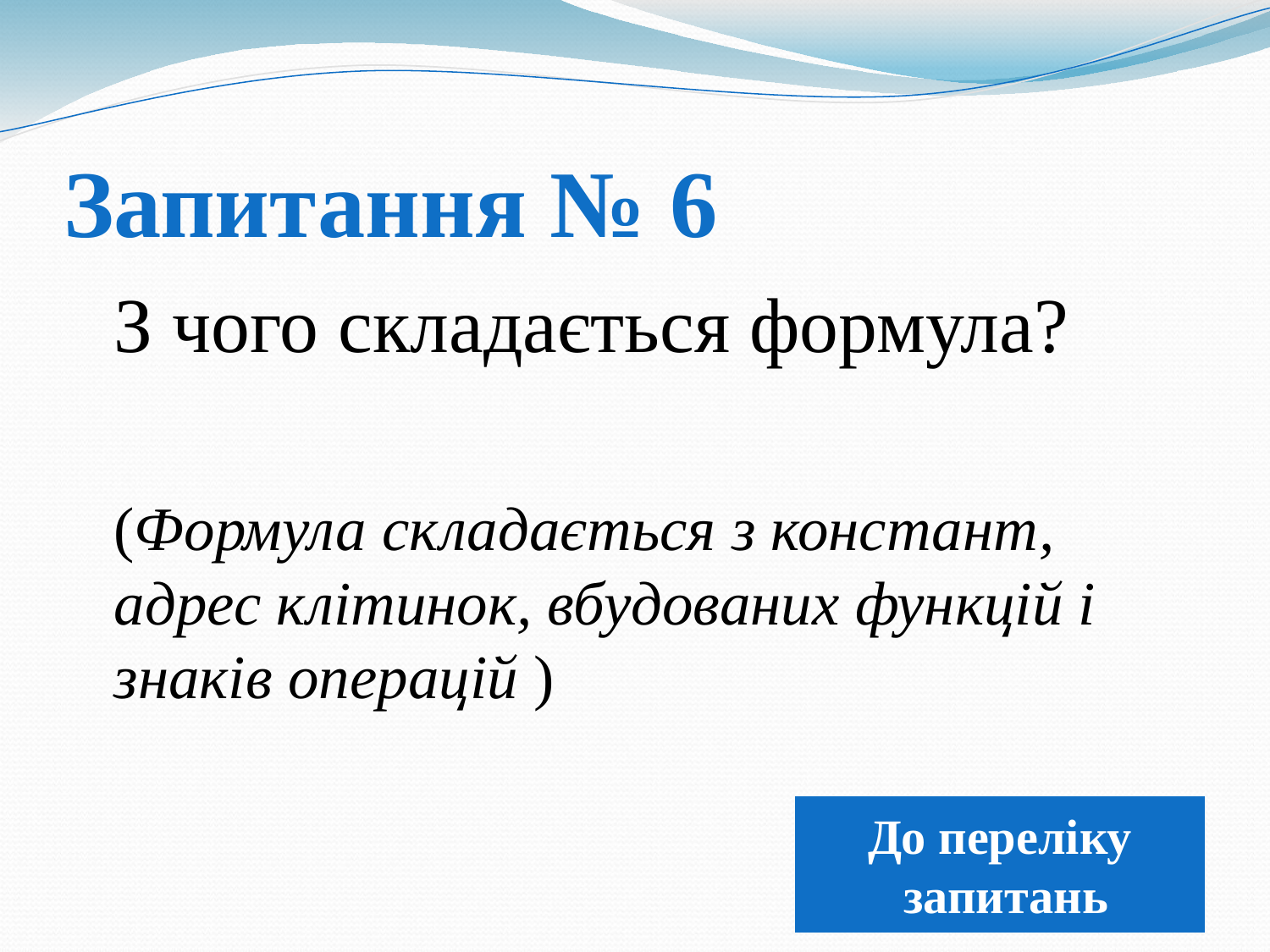

# Запитання № 6
	З чого складається формула?

	(Формула складається з констант, адрес клітинок, вбудованих функцій і знаків операцій )
До переліку
 запитань